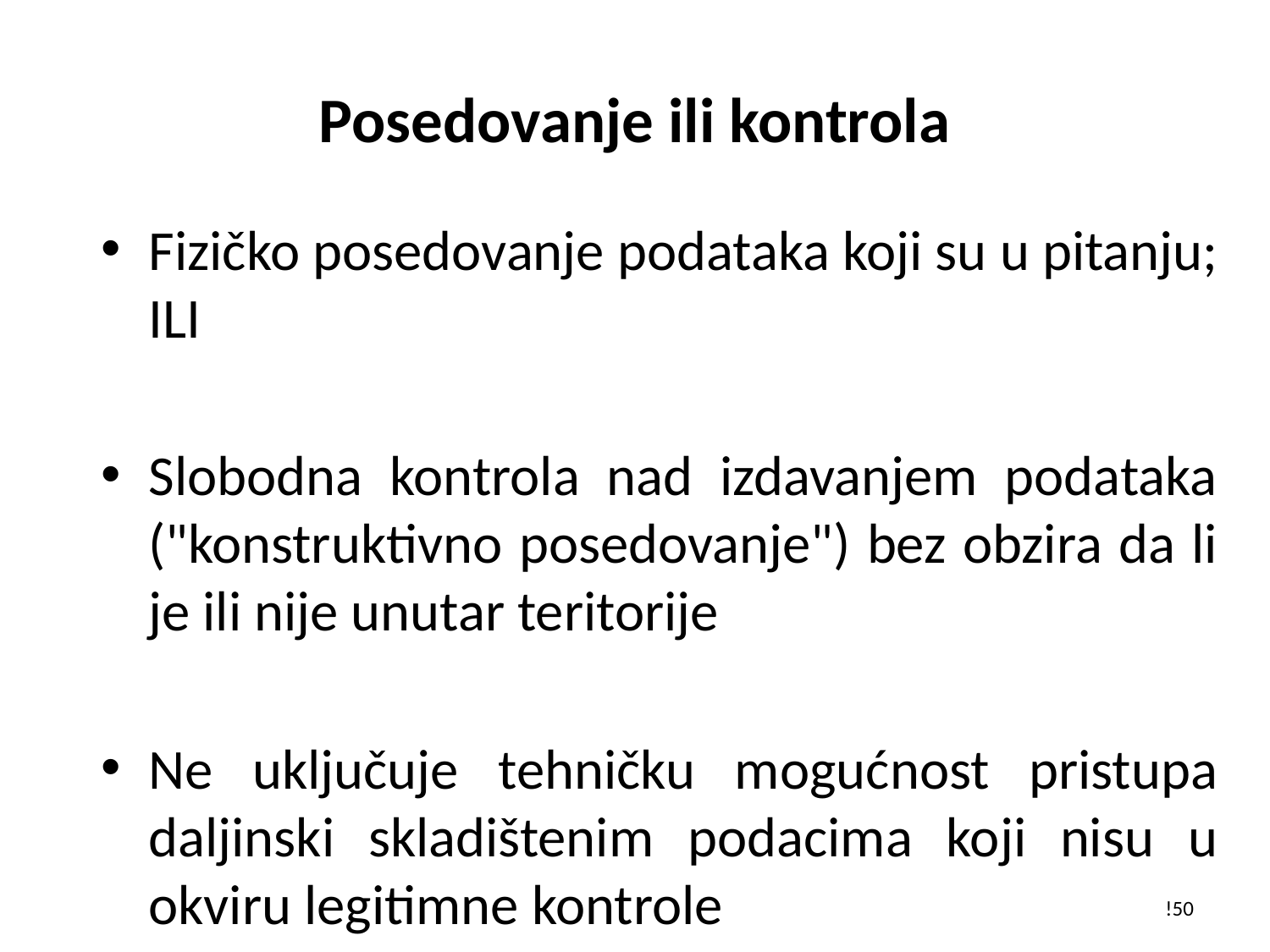

# Posedovanje ili kontrola
Fizičko posedovanje podataka koji su u pitanju; ILI

Slobodna kontrola nad izdavanjem podataka ("konstruktivno posedovanje") bez obzira da li je ili nije unutar teritorije

Ne uključuje tehničku mogućnost pristupa daljinski skladištenim podacima koji nisu u okviru legitimne kontrole

!50